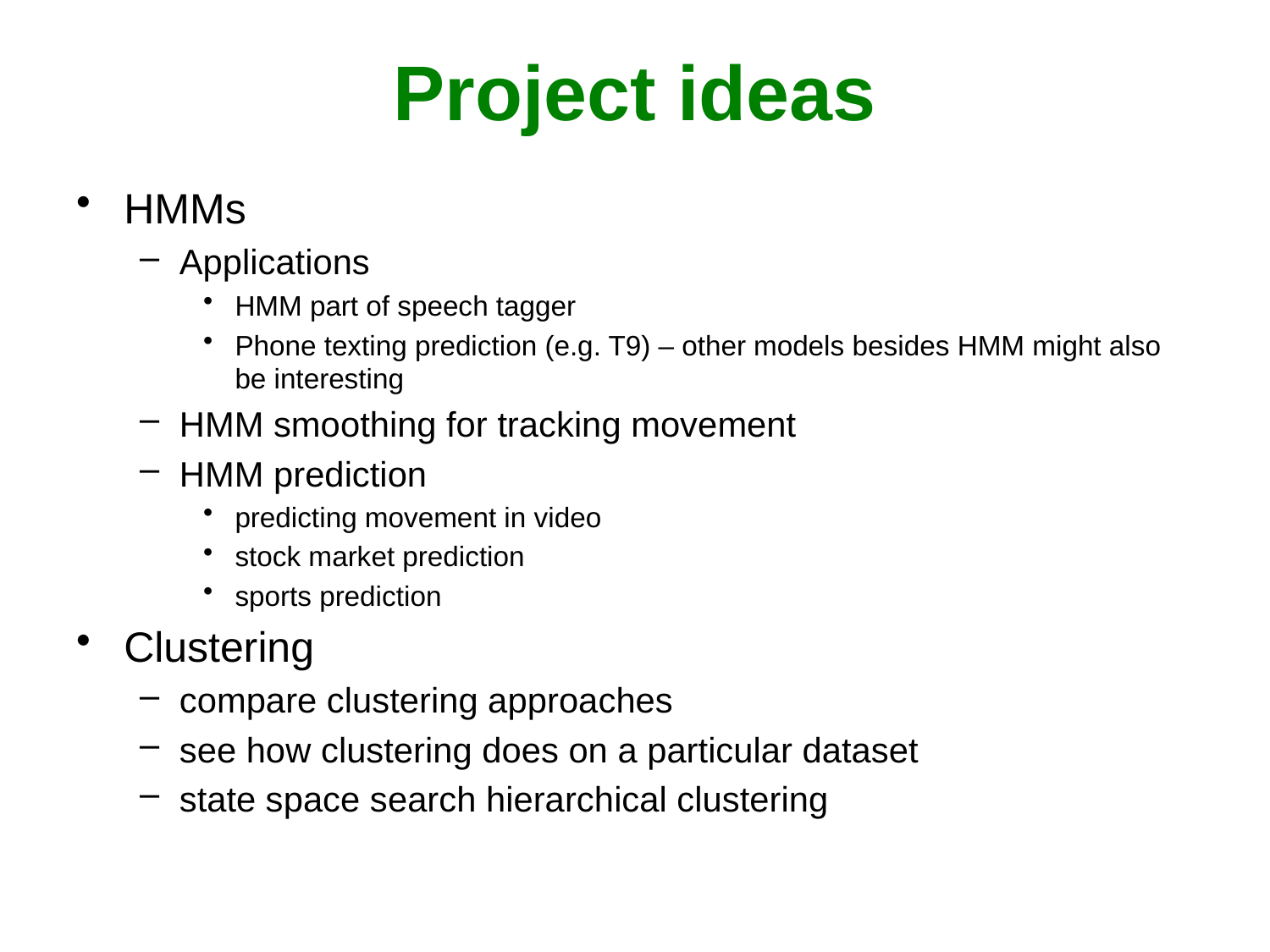

# Project ideas
HMMs
Applications
HMM part of speech tagger
Phone texting prediction (e.g. T9) – other models besides HMM might also be interesting
HMM smoothing for tracking movement
HMM prediction
predicting movement in video
stock market prediction
sports prediction
Clustering
compare clustering approaches
see how clustering does on a particular dataset
state space search hierarchical clustering